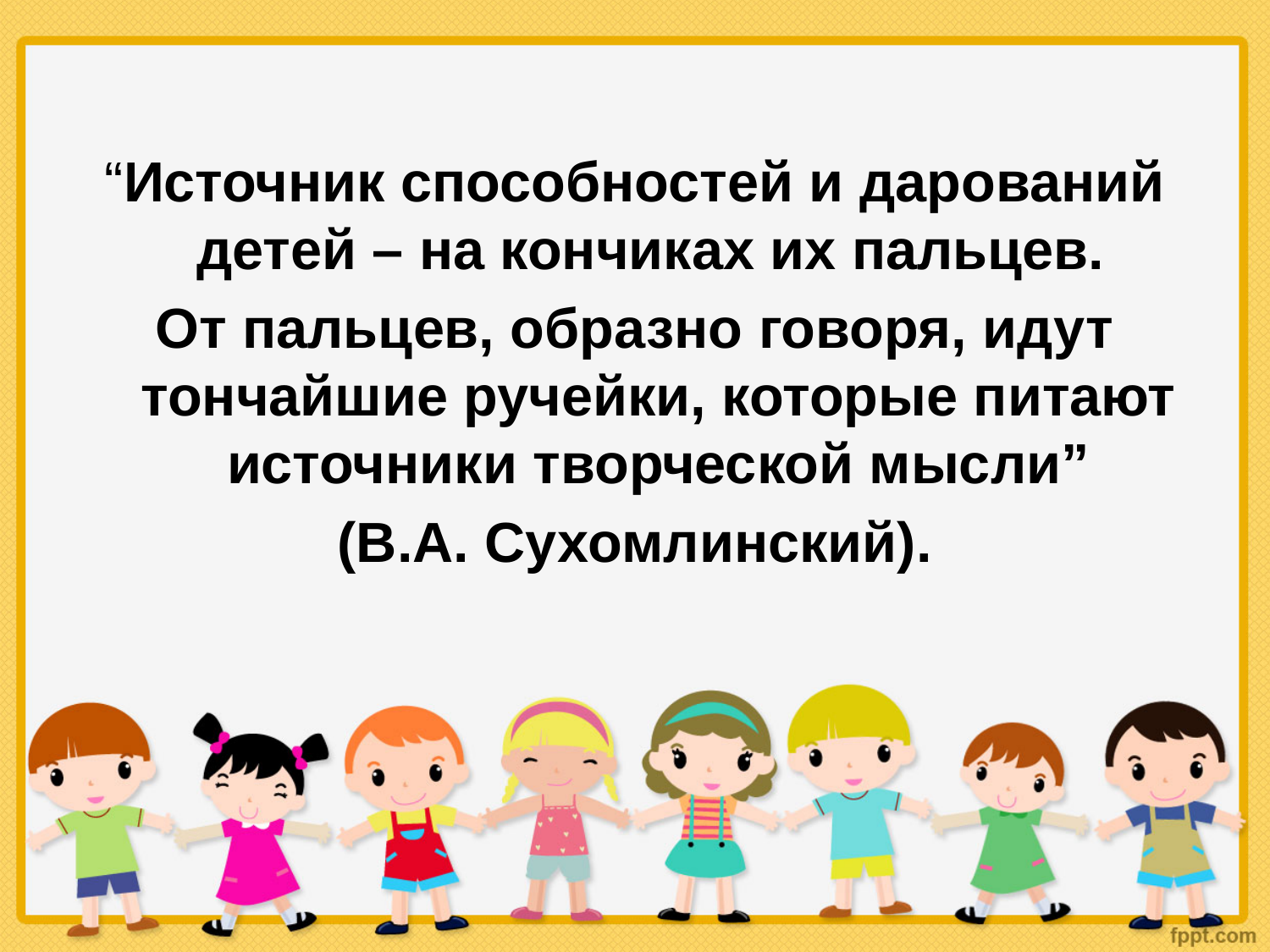

“Источник способностей и дарований детей – на кончиках их пальцев.
От пальцев, образно говоря, идут тончайшие ручейки, которые питают источники творческой мысли”
(В.А. Сухомлинский).